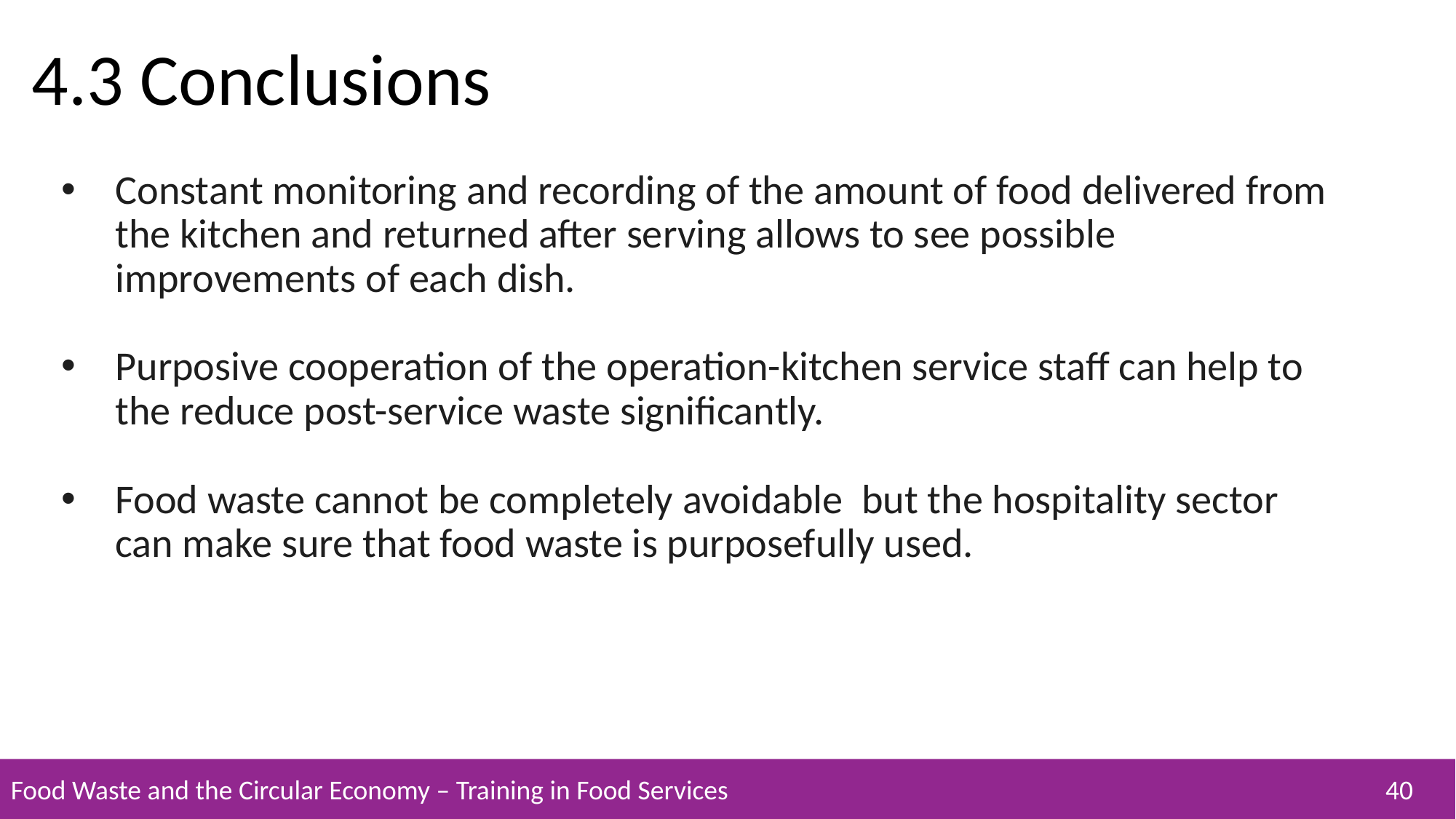

4.3 Conclusions
Constant monitoring and recording of the amount of food delivered from the kitchen and returned after serving allows to see possible improvements of each dish.

Purposive cooperation of the operation-kitchen service staff can help to the reduce post-service waste significantly.

Food waste cannot be completely avoidable  but the hospitality sector can make sure that food waste is purposefully used.